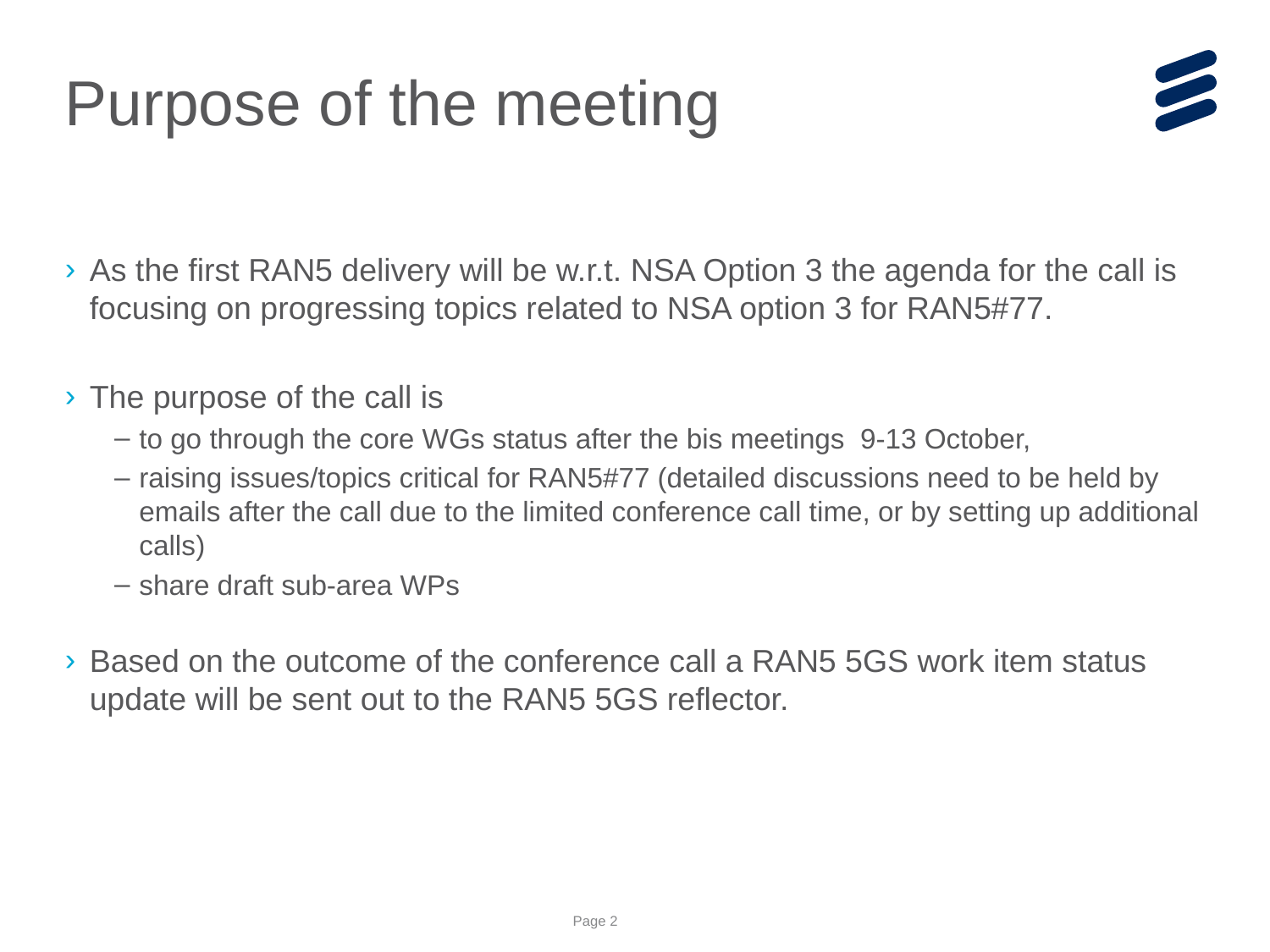

# Purpose of the meeting
As the first RAN5 delivery will be w.r.t. NSA Option 3 the agenda for the call is focusing on progressing topics related to NSA option 3 for RAN5#77.

The purpose of the call is
to go through the core WGs status after the bis meetings  9-13 October,
raising issues/topics critical for RAN5#77 (detailed discussions need to be held by emails after the call due to the limited conference call time, or by setting up additional calls)
share draft sub-area WPs
Based on the outcome of the conference call a RAN5 5GS work item status update will be sent out to the RAN5 5GS reflector.